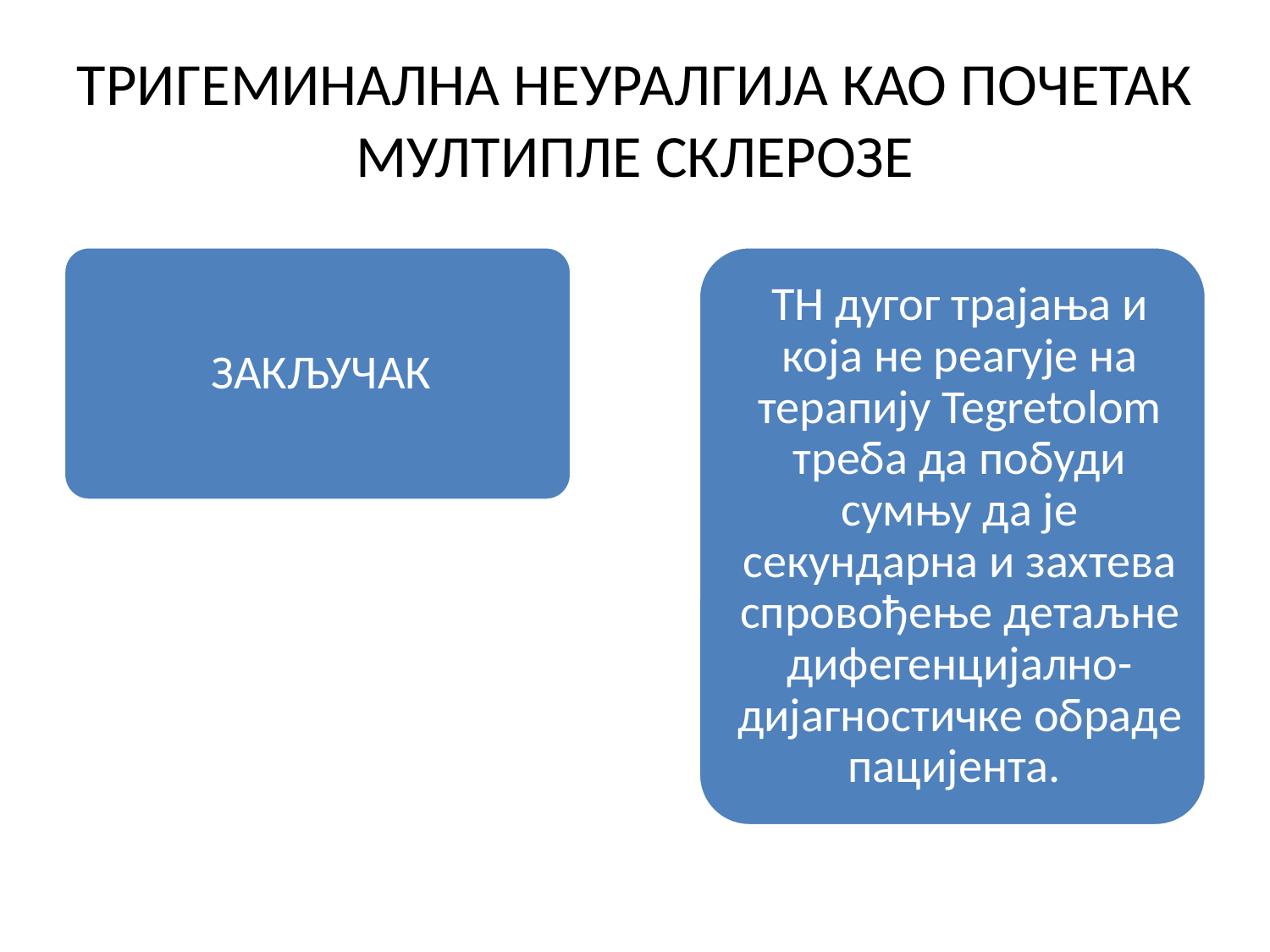

# ТРИГЕМИНАЛНА НЕУРАЛГИЈА КАО ПОЧЕТАК МУЛТИПЛЕ СКЛЕРОЗЕ
ЗАКЉУЧАК
ТН дугог трајања и која не реагује на терапију Tegretolom треба да побуди сумњу да је секундарна и захтева спровођење детаљне дифегенцијално-дијагностичке обрадe пацијента.